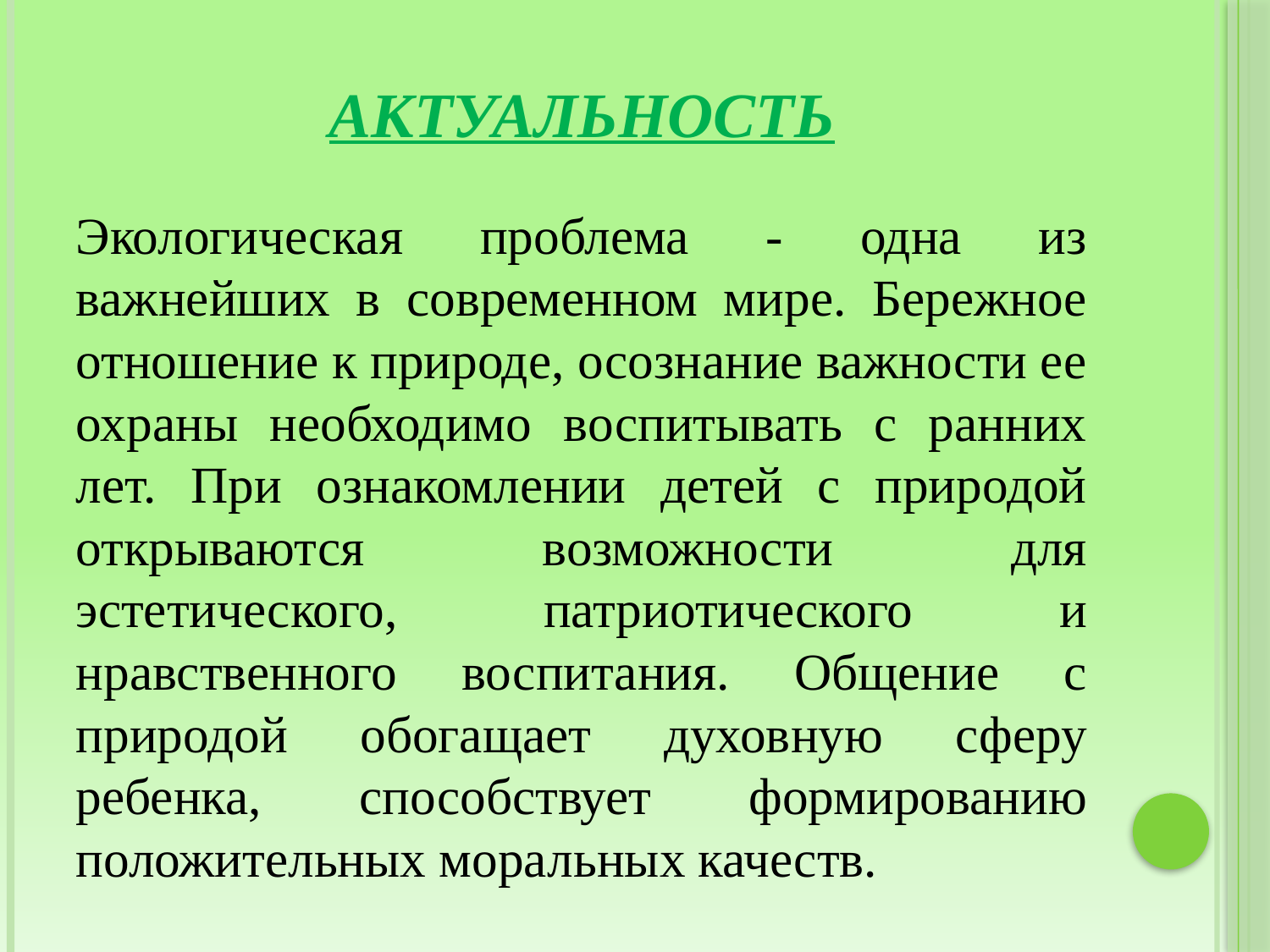

# Актуальность
Экологическая проблема - одна из важнейших в современном мире. Бережное отношение к природе, осознание важности ее охраны необходимо воспитывать с ранних лет. При ознакомлении детей с природой открываются возможности для эстетического, патриотического и нравственного воспитания. Общение с природой обогащает духовную сферу ребенка, способствует формированию положительных моральных качеств.